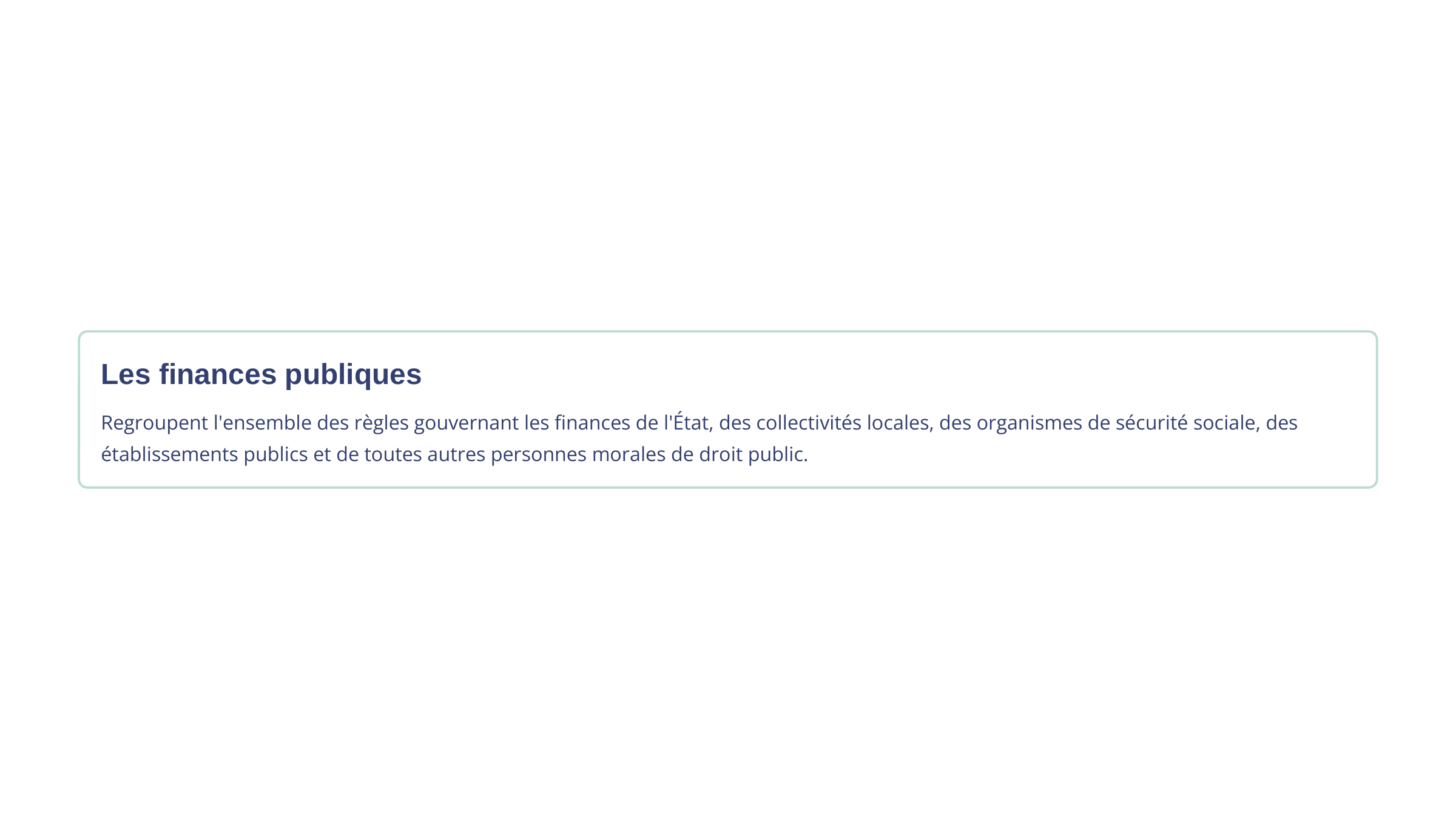

Les finances publiques
Regroupent l'ensemble des règles gouvernant les finances de l'État, des collectivités locales, des organismes de sécurité sociale, des établissements publics et de toutes autres personnes morales de droit public.